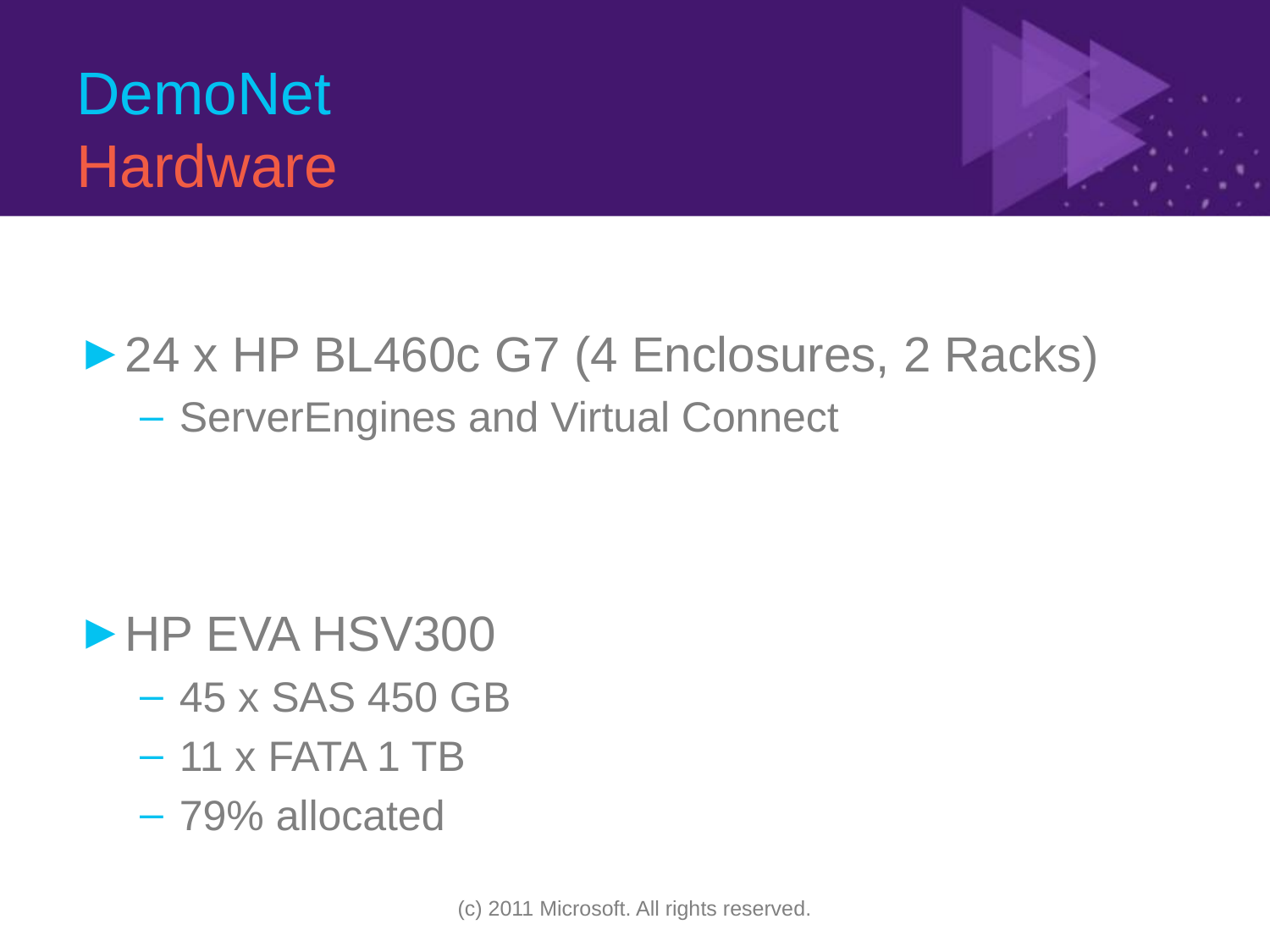

# DemoNet Hardware
24 x HP BL460c G7 (4 Enclosures, 2 Racks)
ServerEngines and Virtual Connect

HP EVA HSV300
45 x SAS 450 GB
11 x FATA 1 TB
79% allocated
(c) 2011 Microsoft. All rights reserved.